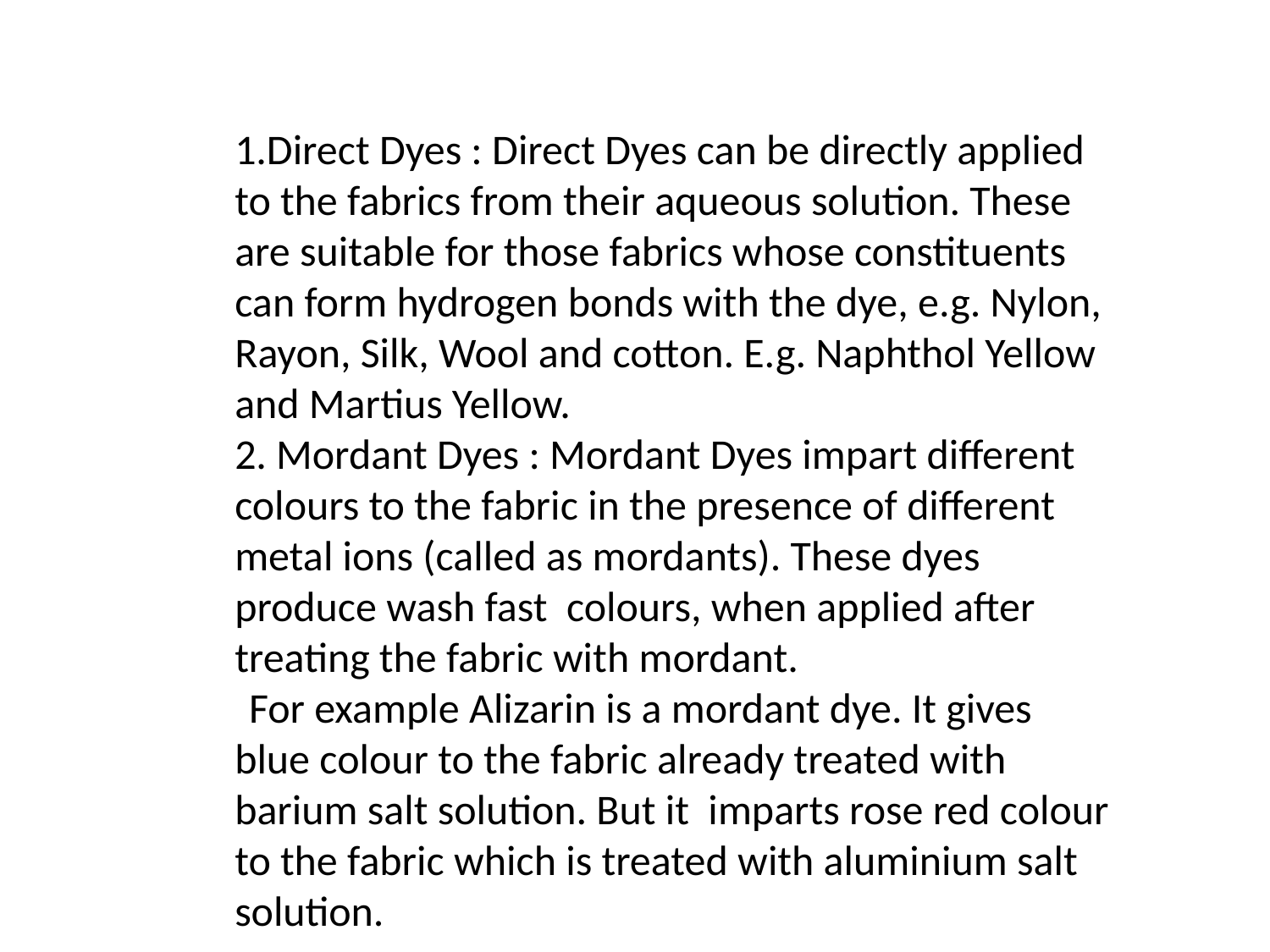

1.Direct Dyes : Direct Dyes can be directly applied to the fabrics from their aqueous solution. These are suitable for those fabrics whose constituents can form hydrogen bonds with the dye, e.g. Nylon, Rayon, Silk, Wool and cotton. E.g. Naphthol Yellow and Martius Yellow.
2. Mordant Dyes : Mordant Dyes impart different colours to the fabric in the presence of different metal ions (called as mordants). These dyes produce wash fast  colours, when applied after treating the fabric with mordant.
  For example Alizarin is a mordant dye. It gives blue colour to the fabric already treated with barium salt solution. But it  imparts rose red colour to the fabric which is treated with aluminium salt solution.